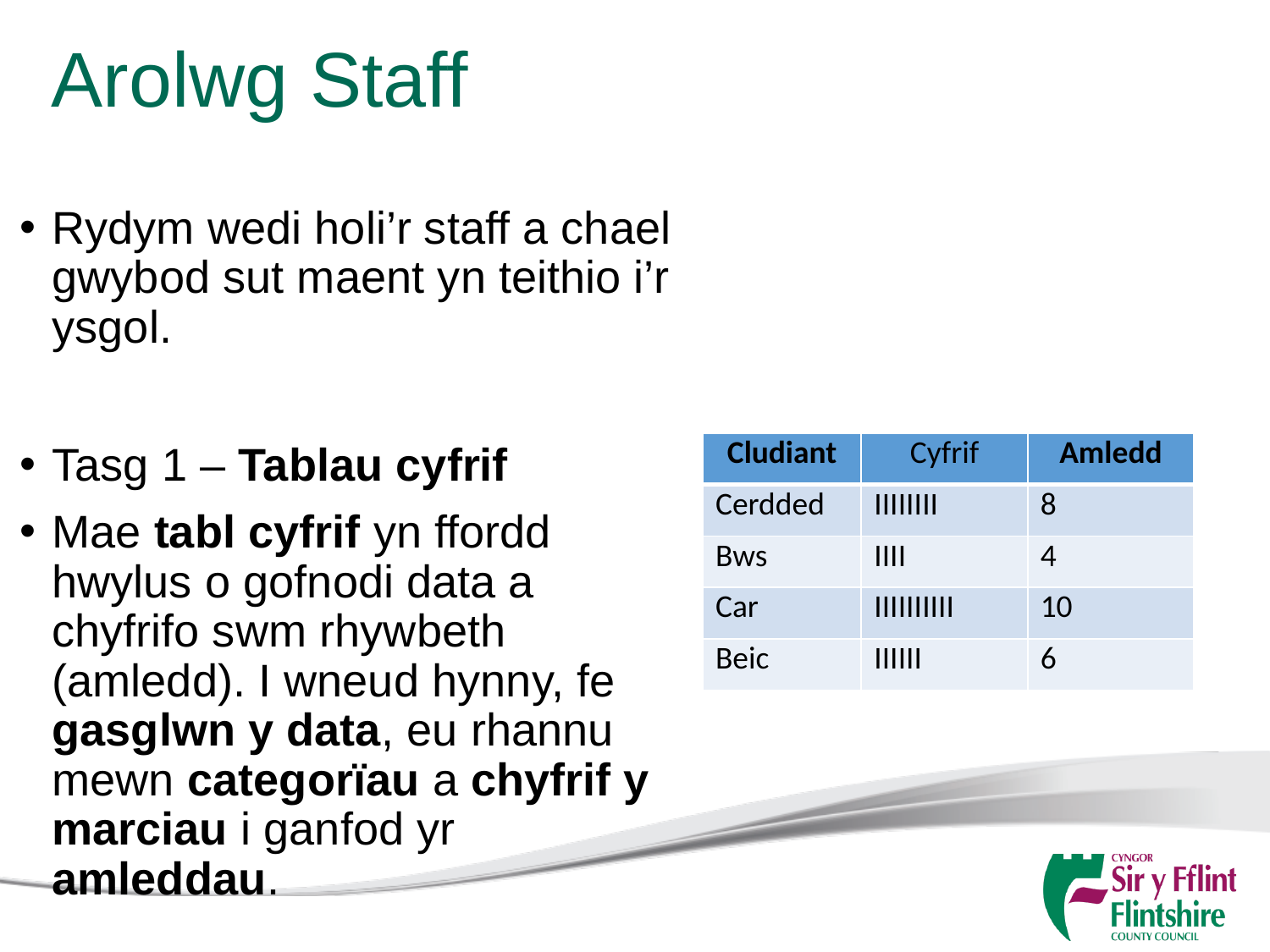

# Arolwg Staff
Rydym wedi holi’r staff a chael gwybod sut maent yn teithio i’r ysgol.

Tasg 1 – Tablau cyfrif
Mae tabl cyfrif yn ffordd hwylus o gofnodi data a chyfrifo swm rhywbeth (amledd). I wneud hynny, fe gasglwn y data, eu rhannu mewn categorïau a chyfrif y marciau i ganfod yr amleddau.
| Cludiant | Cyfrif | Amledd |
| --- | --- | --- |
| Cerdded | IIIIIIII | 8 |
| Bws | IIII | 4 |
| Car | IIIIIIIIII | 10 |
| Beic | IIIIII | 6 |